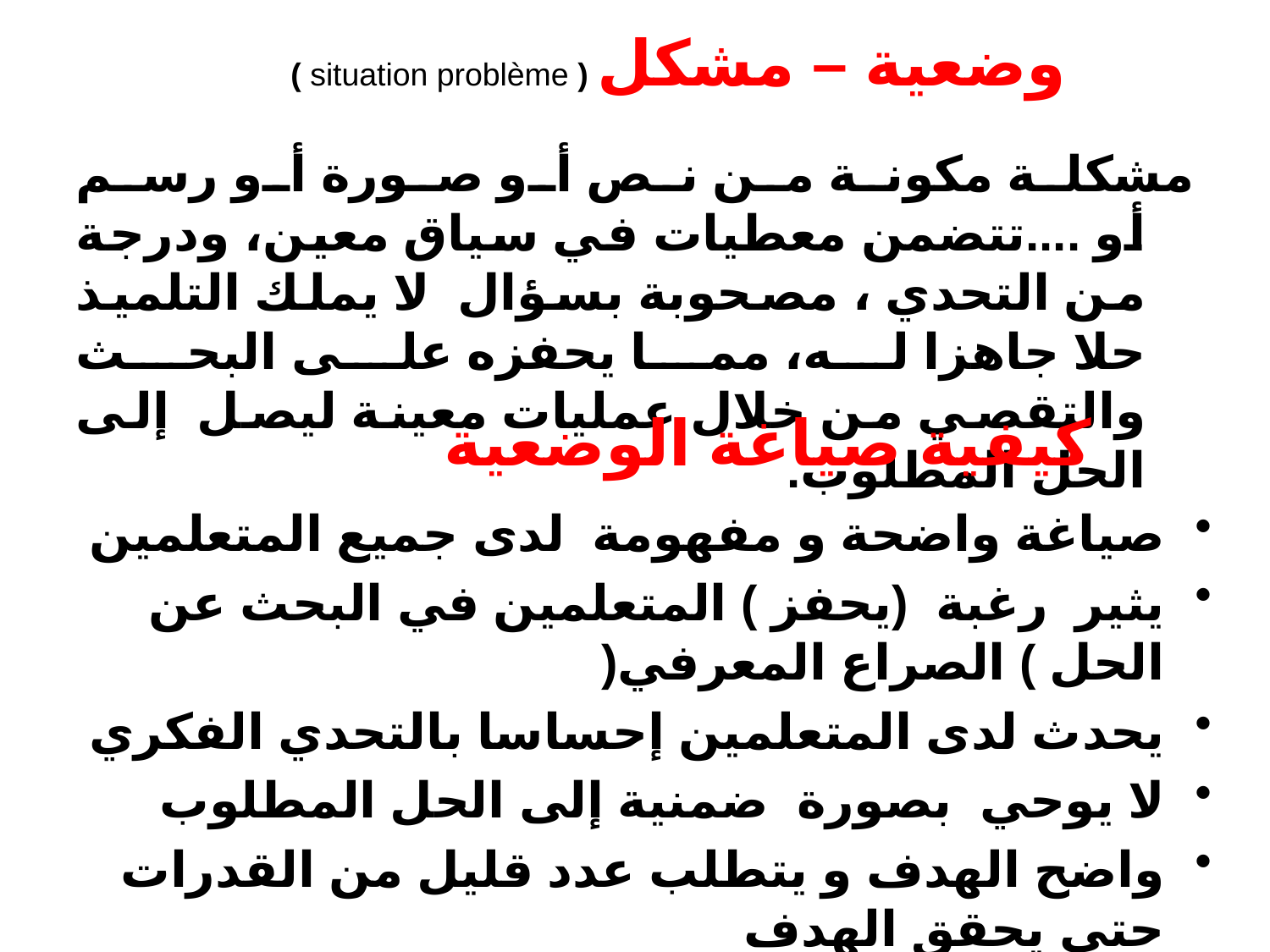

وضعية – مشكل ( situation problème )
مشكلة مكونة من نص أو صورة أو رسم أو ....تتضمن معطيات في سياق معين، ودرجة من التحدي ، مصحوبة بسؤال  لا يملك التلميذ حلا جاهزا له، مما يحفزه على البحث والتقصي من خلال عمليات معينة ليصل  إلى الحل المطلوب.
كيفية صياغة الوضعية
صياغة واضحة و مفهومة  لدى جميع المتعلمين
يثير  رغبة  (يحفز ) المتعلمين في البحث عن الحل ) الصراع المعرفي(
يحدث لدى المتعلمين إحساسا بالتحدي الفكري
لا يوحي  بصورة  ضمنية إلى الحل المطلوب
واضح الهدف و يتطلب عدد قليل من القدرات حتى يحقق الهدف